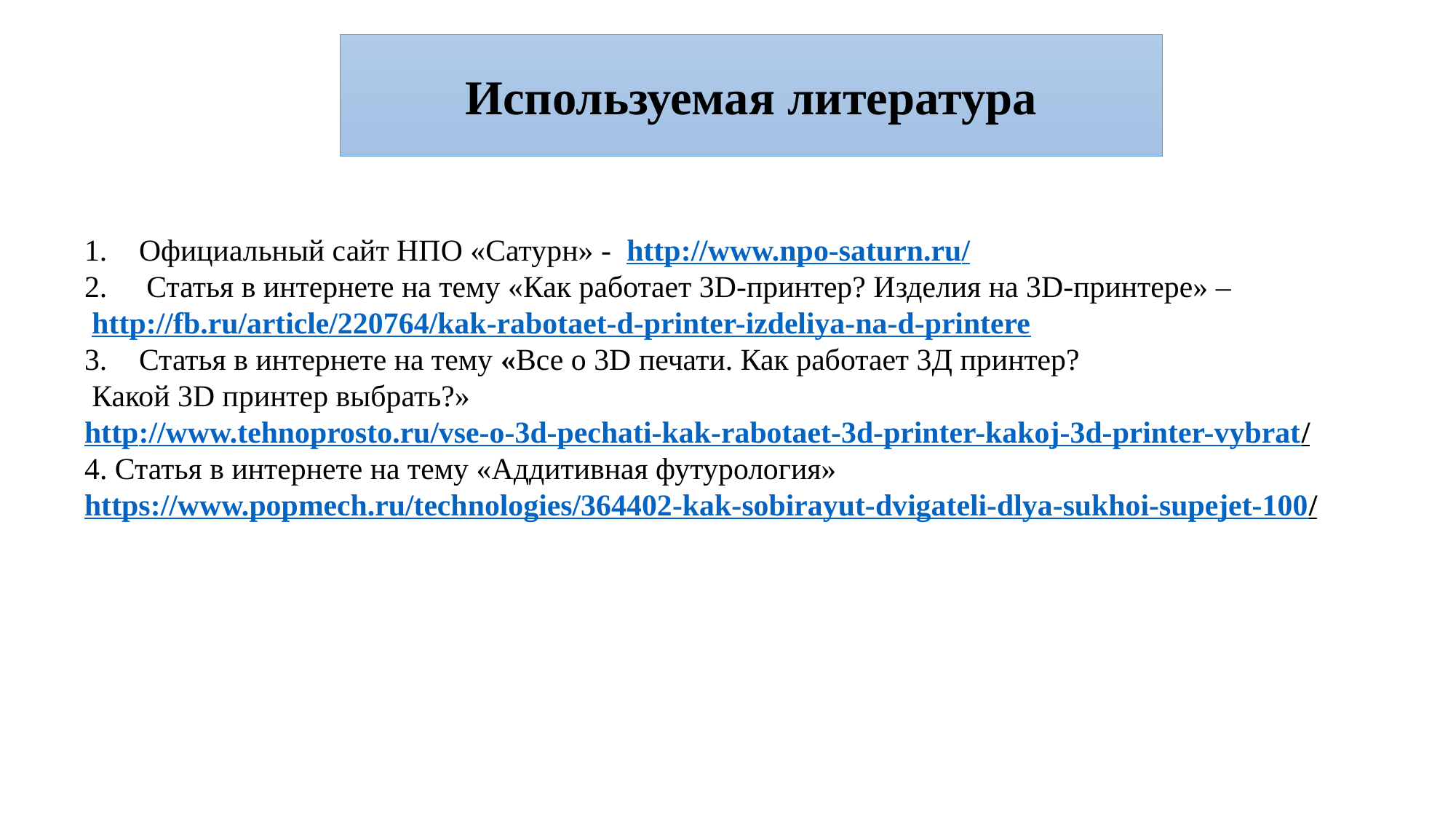

Используемая литература
Официальный сайт НПО «Сатурн» -  http://www.npo-saturn.ru/
 Статья в интернете на тему «Как работает 3D-принтер? Изделия на 3D-принтере» –
 http://fb.ru/article/220764/kak-rabotaet-d-printer-izdeliya-na-d-printere
Статья в интернете на тему «Все о 3D печати. Как работает 3Д принтер?
 Какой 3D принтер выбрать?»
http://www.tehnoprosto.ru/vse-o-3d-pechati-kak-rabotaet-3d-printer-kakoj-3d-printer-vybrat/
4. Статья в интернете на тему «Аддитивная футурология»
https://www.popmech.ru/technologies/364402-kak-sobirayut-dvigateli-dlya-sukhoi-supejet-100/